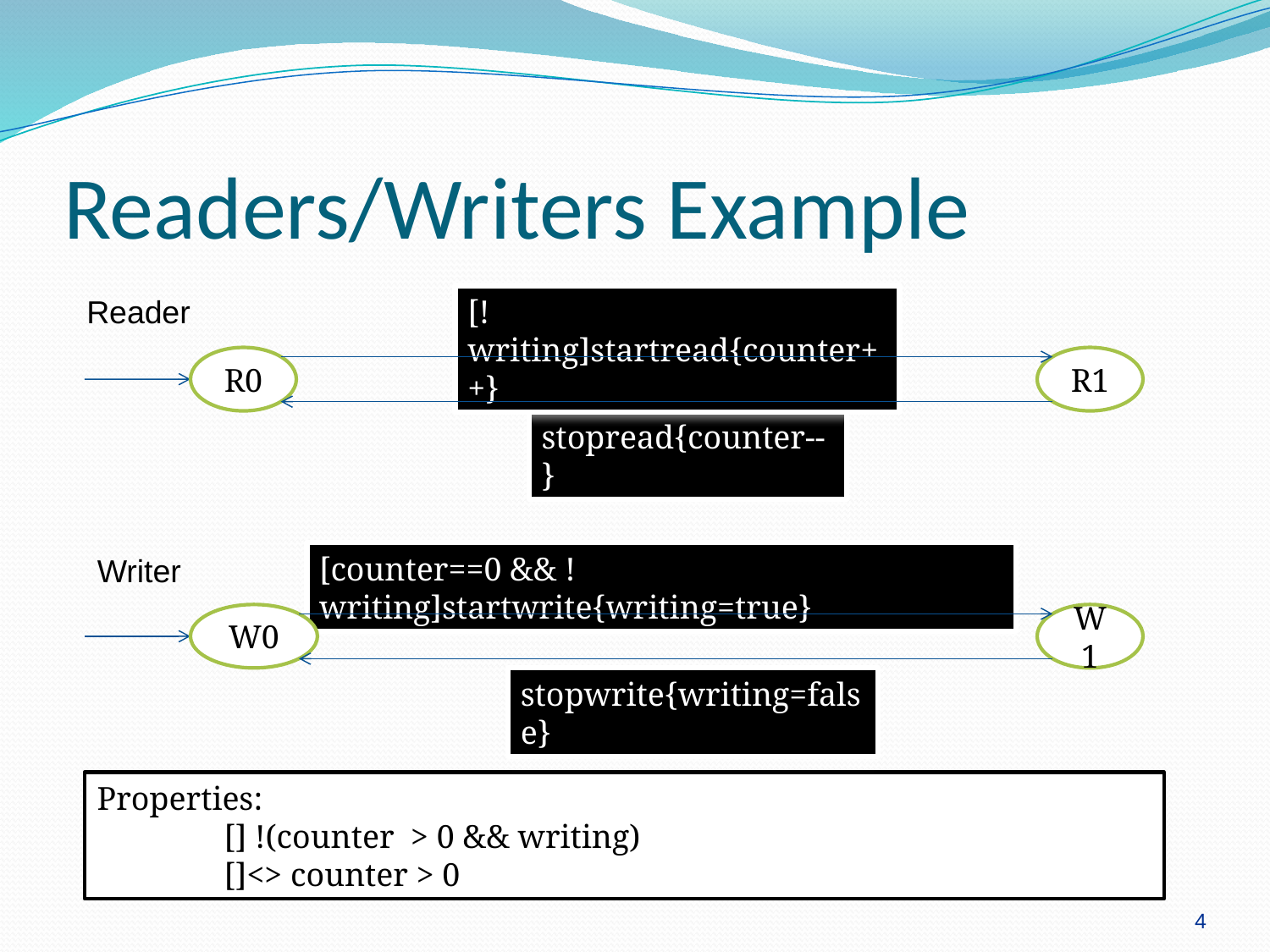

# Readers/Writers Example
Reader
[!writing]startread{counter++}
R0
R1
stopread{counter--}
[counter==0 && !writing]startwrite{writing=true}
Writer
W0
W1
stopwrite{writing=false}
Properties:
	[] !(counter  > 0 && writing)
	[]<> counter > 0
4